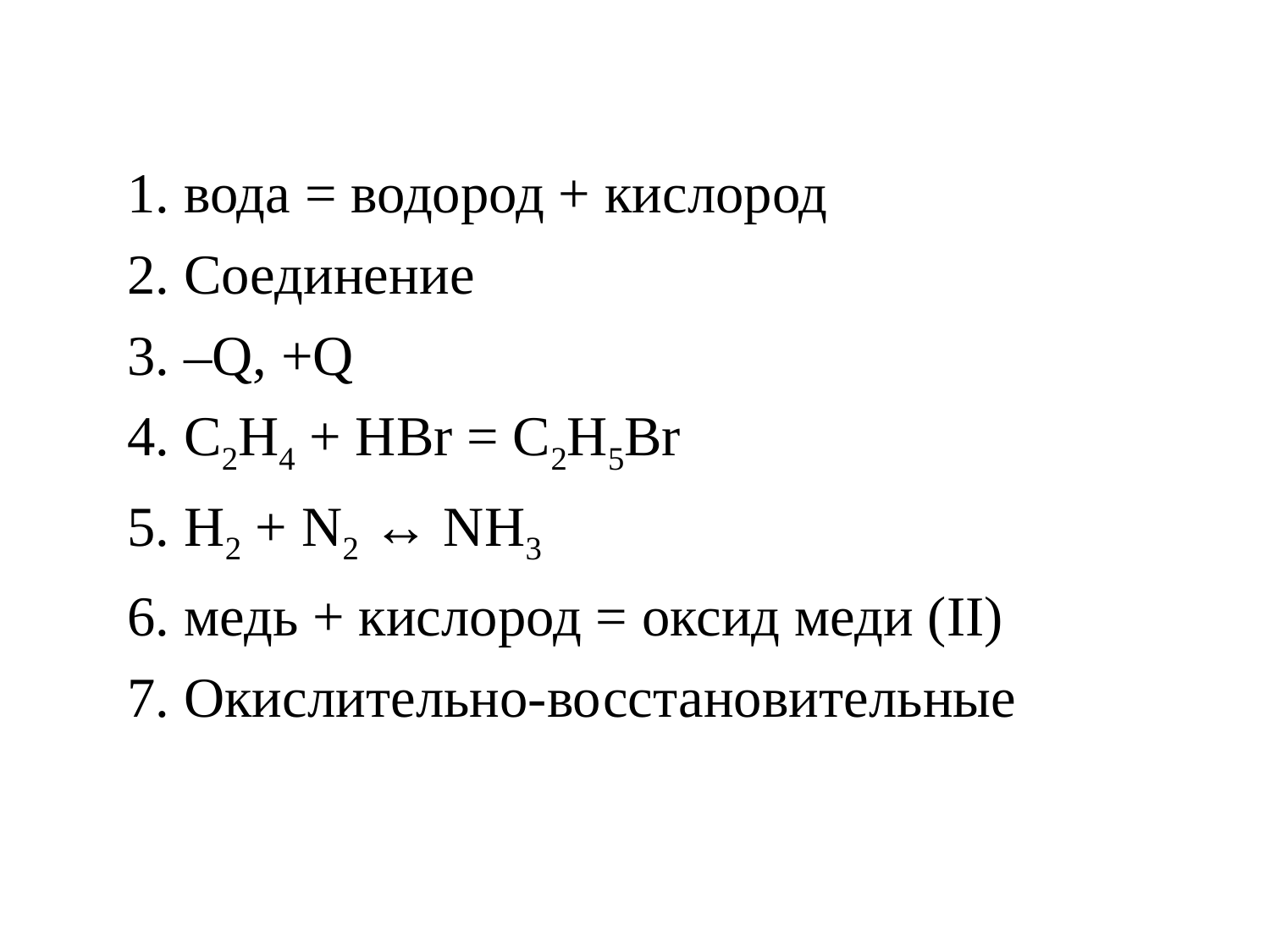

1. вода = водород + кислород
2. Соединение
3. –Q, +Q
4. C2H4 + HBr = C2H5Br
5. H2 + N2 ↔ NH3
6. медь + кислород = оксид меди (II)
7. Окислительно-восстановительные